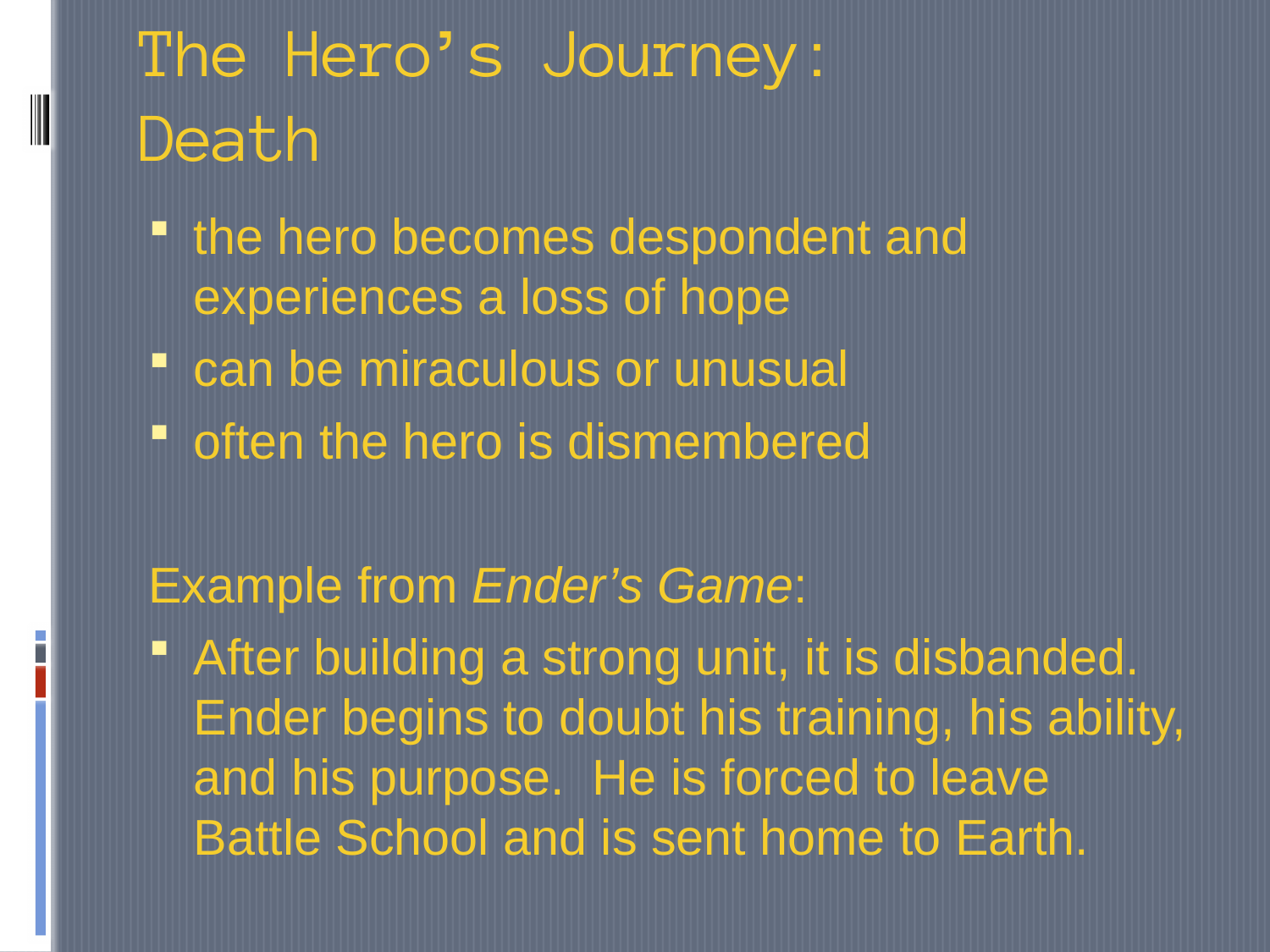

# The Hero’s Journey: Death
the hero becomes despondent and experiences a loss of hope
can be miraculous or unusual
often the hero is dismembered

Example from Ender’s Game:
After building a strong unit, it is disbanded.  Ender begins to doubt his training, his ability, and his purpose.  He is forced to leave Battle School and is sent home to Earth.